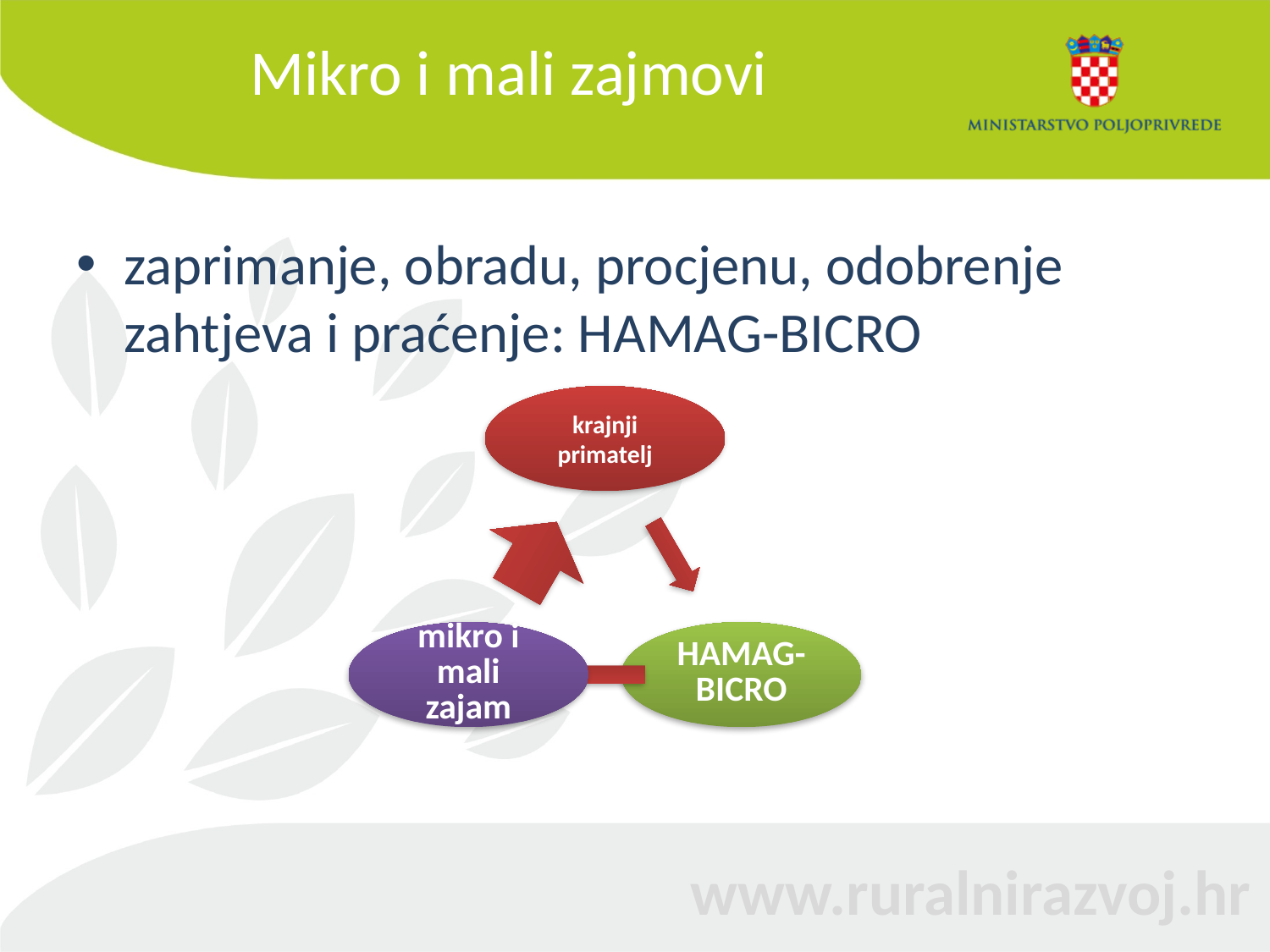

# Mikro i mali zajmovi
zaprimanje, obradu, procjenu, odobrenje zahtjeva i praćenje: HAMAG-BICRO

krajnji primatelj
HAMAG- BICRO
mikro i mali zajam